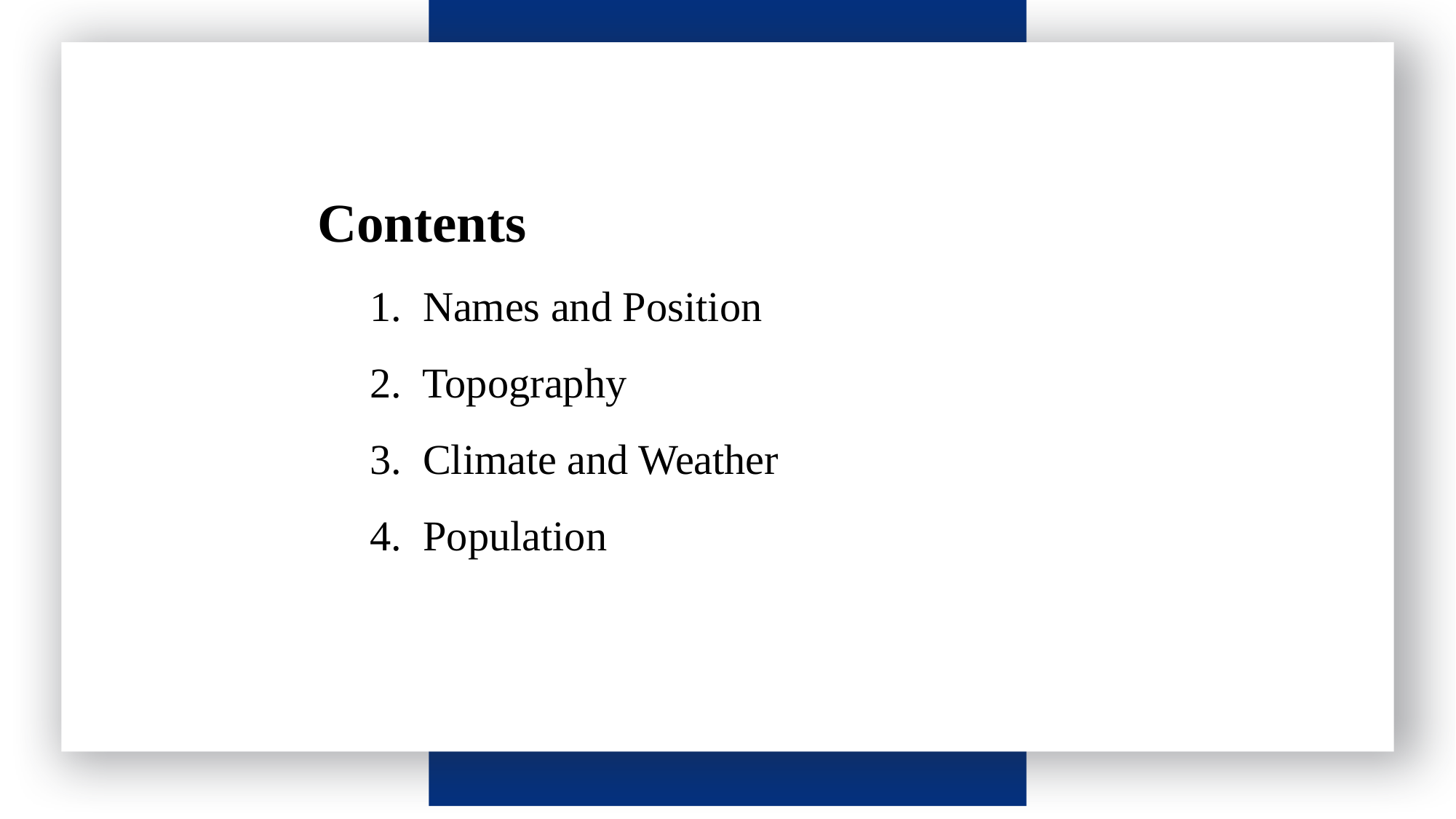

Contents
     1.  Names and Position
     2.  Topography
     3.  Climate and Weather
     4.  Population